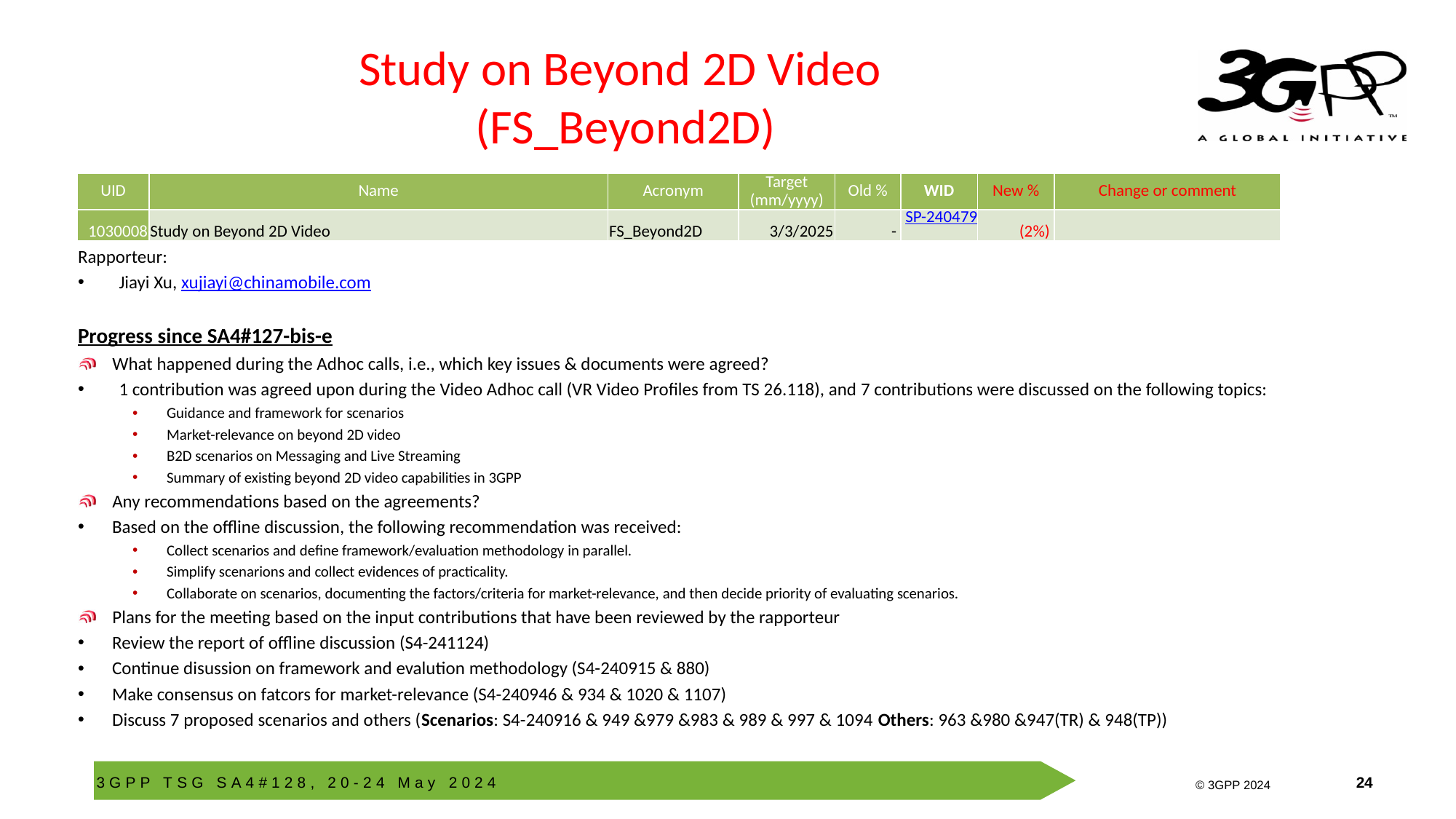

# Study on Beyond 2D Video (FS_Beyond2D)
| UID | Name | Acronym | Target (mm/yyyy) | Old % | WID | New % | Change or comment |
| --- | --- | --- | --- | --- | --- | --- | --- |
| 1030008 | Study on Beyond 2D Video | FS\_Beyond2D | 3/3/2025 | - | SP-240479 | (2%) |  |
Rapporteur:
Jiayi Xu, xujiayi@chinamobile.com

Progress since SA4#127-bis-e
What happened during the Adhoc calls, i.e., which key issues & documents were agreed?
1 contribution was agreed upon during the Video Adhoc call (VR Video Profiles from TS 26.118), and 7 contributions were discussed on the following topics:
Guidance and framework for scenarios
Market-relevance on beyond 2D video
B2D scenarios on Messaging and Live Streaming
Summary of existing beyond 2D video capabilities in 3GPP
Any recommendations based on the agreements?
Based on the offline discussion, the following recommendation was received:
Collect scenarios and define framework/evaluation methodology in parallel.
Simplify scenarions and collect evidences of practicality.
Collaborate on scenarios, documenting the factors/criteria for market-relevance, and then decide priority of evaluating scenarios.
Plans for the meeting based on the input contributions that have been reviewed by the rapporteur
Review the report of offline discussion (S4-241124)
Continue disussion on framework and evalution methodology (S4-240915 & 880)
Make consensus on fatcors for market-relevance (S4-240946 & 934 & 1020 & 1107)
Discuss 7 proposed scenarios and others (Scenarios: S4-240916 & 949 &979 &983 & 989 & 997 & 1094 Others: 963 &980 &947(TR) & 948(TP))